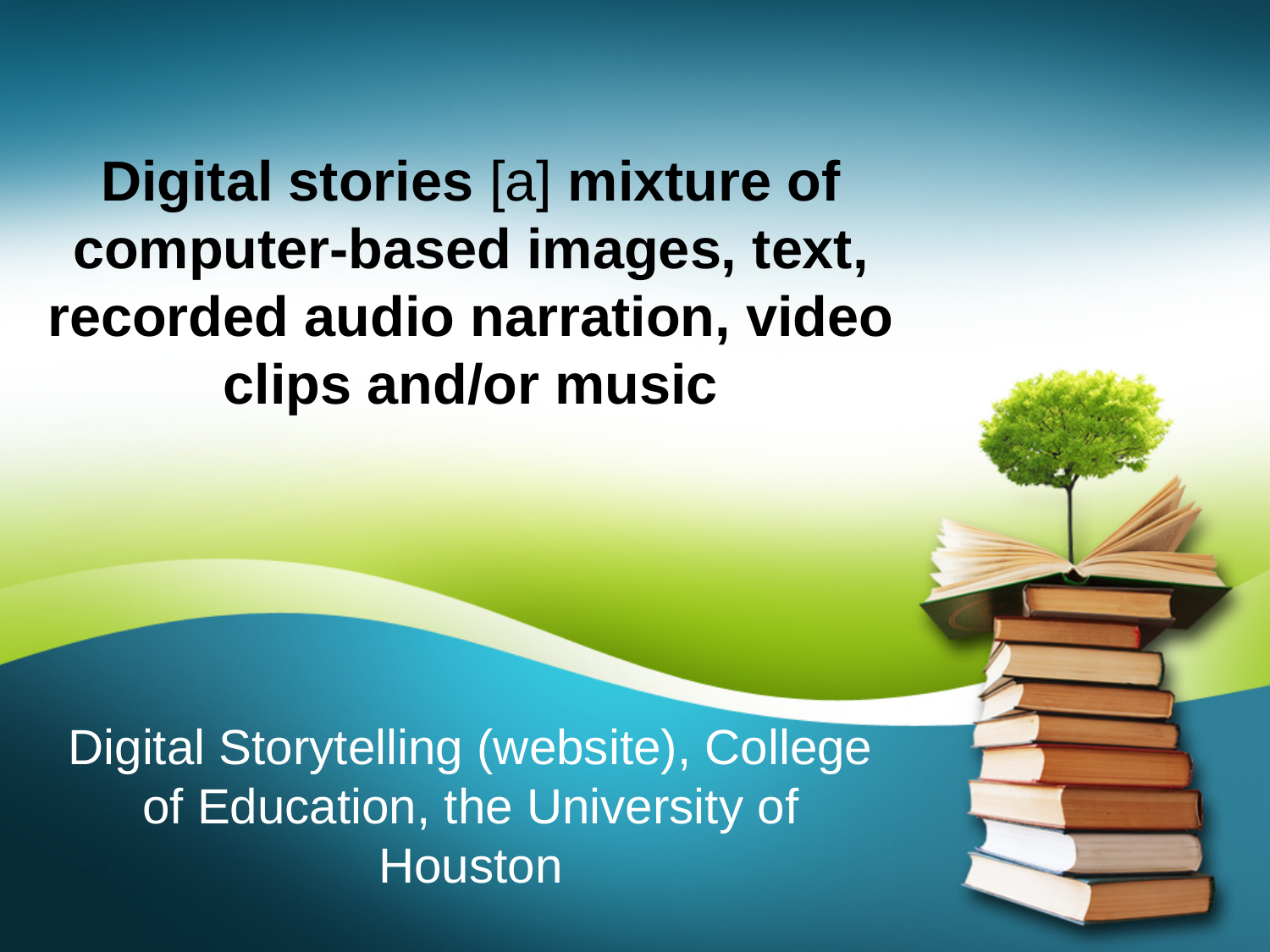

# Digital stories [a] mixture of computer-based images, text, recorded audio narration, video clips and/or music
Digital Storytelling (website), College of Education, the University of Houston